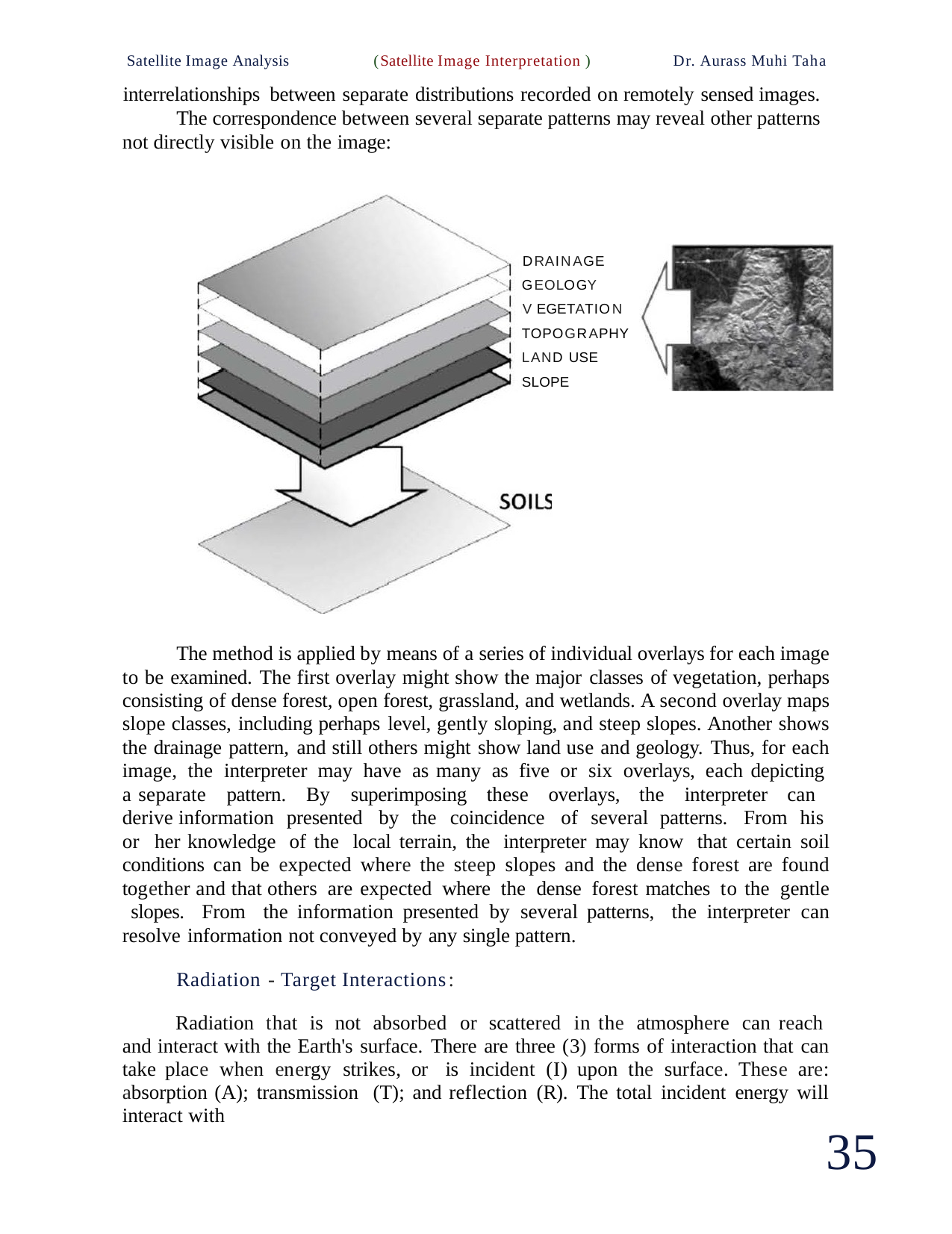

Satellite Image Analysis	(Satellite Image Interpretation )	Dr. Aurass Muhi Taha

interrelationships  between separate distributions recorded on remotely sensed images.
The correspondence between several separate patterns may reveal other patterns not directly visible on the image:

DRAINAGE GEOLOGY
V EGETATION TOPOGRAPHY LAND USE SLOPE
The method is applied by means of a series of individual overlays for each image to be examined. The first overlay might show the major classes of vegetation, perhaps consisting of dense forest, open forest, grassland, and wetlands. A second overlay maps slope classes, including perhaps level, gently sloping, and steep slopes. Another shows the drainage pattern, and still others might show land use and geology. Thus, for each image,  the  interpreter  may  have  as many  as  five  or  six  overlays,  each depicting  a separate   pattern.   By   superimposing   these   overlays,   the   interpreter   can   derive information  presented   by  the  coincidence   of  several  patterns.   From  his  or  her knowledge  of the  local terrain, the  interpreter may know  that certain soil conditions can be expected where the steep slopes and the dense forest are found together and that others  are expected  where  the  dense  forest matches  to the  gentle  slopes.  From  the information presented by several patterns,  the interpreter can resolve information not conveyed by any single pattern.

Radiation - Target Interactions:

Radiation  that  is  not  absorbed  or  scattered  in the  atmosphere  can reach  and interact with the Earth's surface. There are three (3) forms of interaction that can take place when energy strikes, or  is incident (I) upon the surface. These are: absorption (A); transmission  (T); and reflection (R). The total incident energy will interact with
35